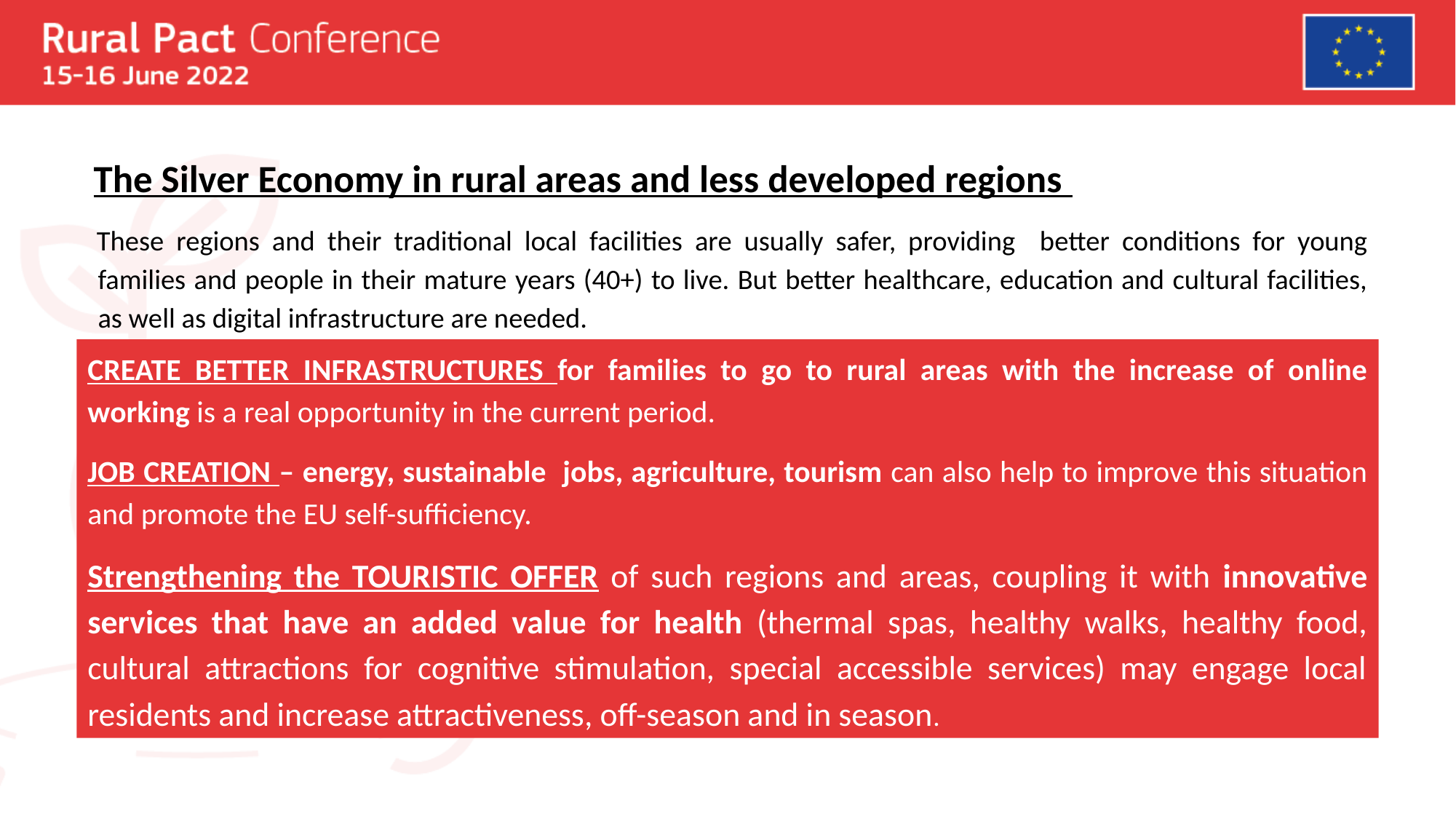

The Silver Economy in rural areas and less developed regions
These regions and their traditional local facilities are usually safer, providing  better conditions for young families and people in their mature years (40+) to live. But better healthcare, education and cultural facilities, as well as digital infrastructure are needed.

CREATE BETTER INFRASTRUCTURES for families to go to rural areas with the increase of online working is a real opportunity in the current period.
JOB CREATION – energy, sustainable  jobs, agriculture, tourism can also help to improve this situation and promote the EU self-sufficiency.
Strengthening the TOURISTIC OFFER of such regions and areas, coupling it with innovative services that have an added value for health (thermal spas, healthy walks, healthy food, cultural attractions for cognitive stimulation, special accessible services) may engage local residents and increase attractiveness, off-season and in season.